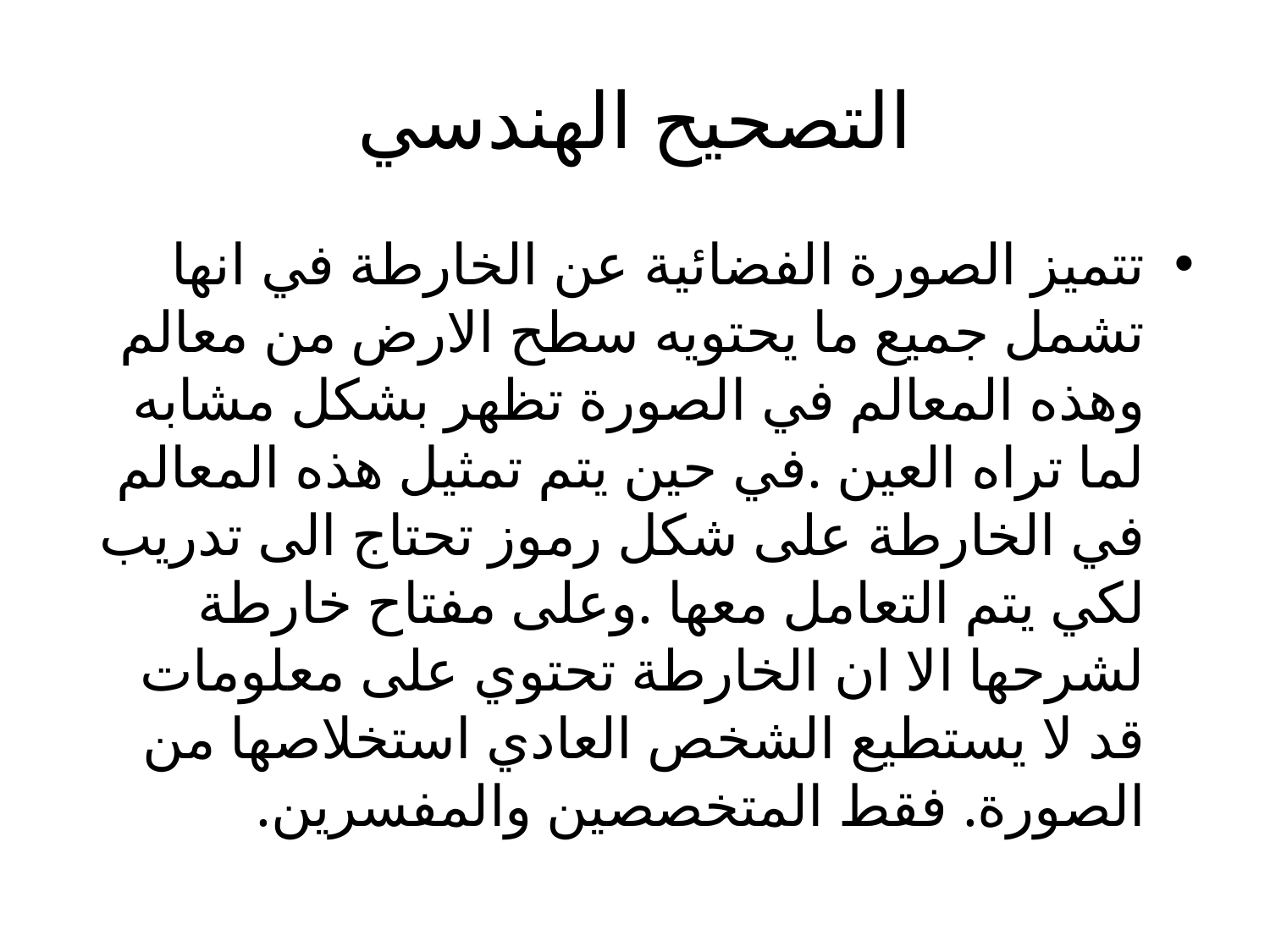

# التصحيح الهندسي
تتميز الصورة الفضائية عن الخارطة في انها تشمل جميع ما يحتويه سطح الارض من معالم وهذه المعالم في الصورة تظهر بشكل مشابه لما تراه العين .في حين يتم تمثيل هذه المعالم في الخارطة على شكل رموز تحتاج الى تدريب لكي يتم التعامل معها .وعلى مفتاح خارطة لشرحها الا ان الخارطة تحتوي على معلومات قد لا يستطيع الشخص العادي استخلاصها من الصورة. فقط المتخصصين والمفسرين.